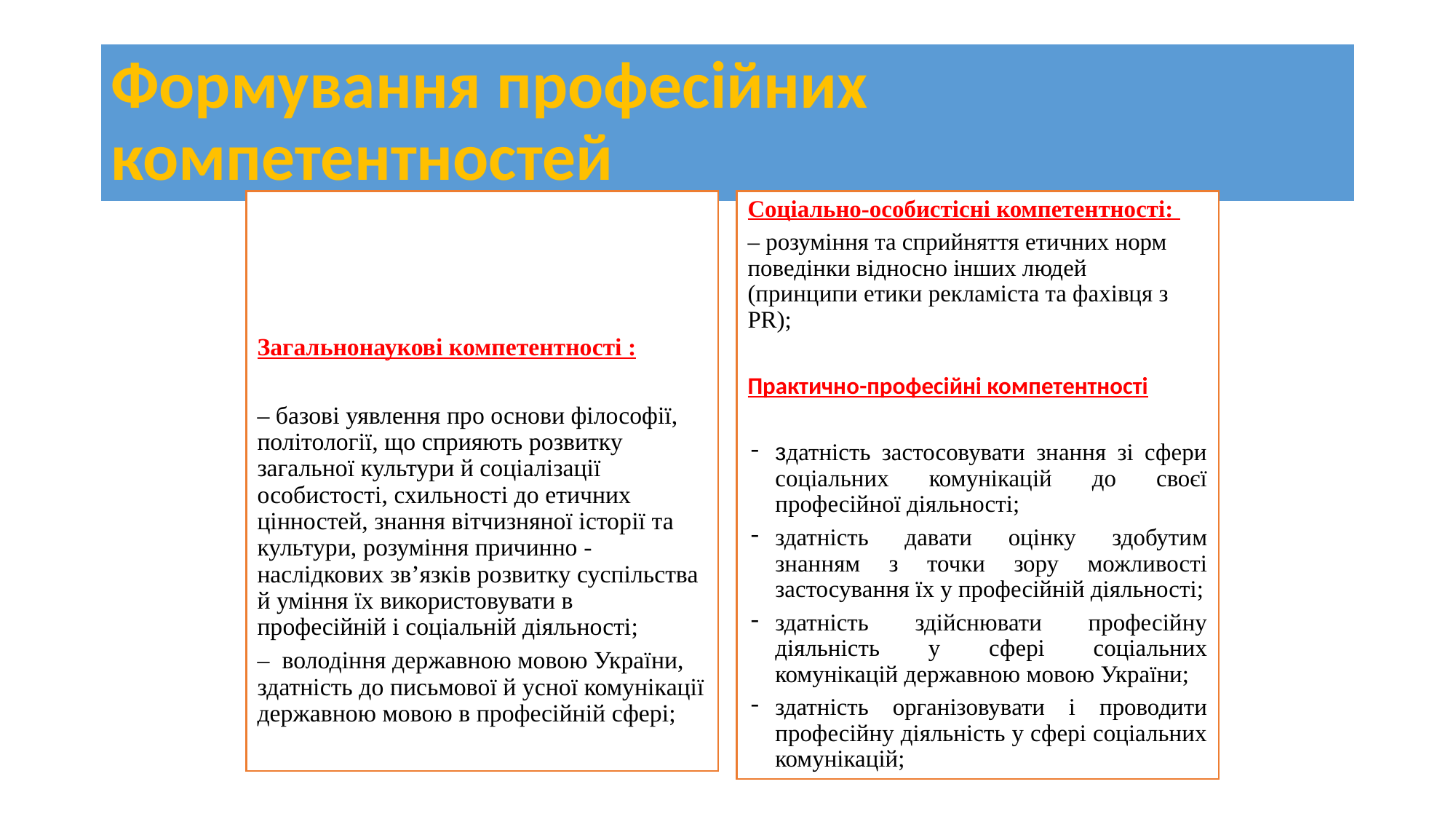

# Формування професійних компетентностей

Загальнонаукові компетентності :

– базові уявлення про основи філософії, політології, що сприяють розвитку загальної культури й соціалізації особистості, схильності до етичних цінностей, знання вітчизняної історії та культури, розуміння причинно - наслідкових зв’язків розвитку суспільства й уміння їх використовувати в професійній і соціальній діяльності;
–  володіння державною мовою України, здатність до письмової й усної комунікації державною мовою в професійній сфері;

Соціально-особистісні компетентності:
– розуміння та сприйняття етичних норм поведінки відносно інших людей  (принципи етики рекламіста та фахівця з PR);

Практично-професійні компетентності

здатність застосовувати знання зі сфери соціальних комунікацій до своєї професійної діяльності;
здатність давати оцінку здобутим знанням з точки зору можливості застосування їх у професійній діяльності;
здатність здійснювати професійну діяльність у сфері соціальних комунікацій державною мовою України;
здатність організовувати і проводити професійну діяльність у сфері соціальних комунікацій;